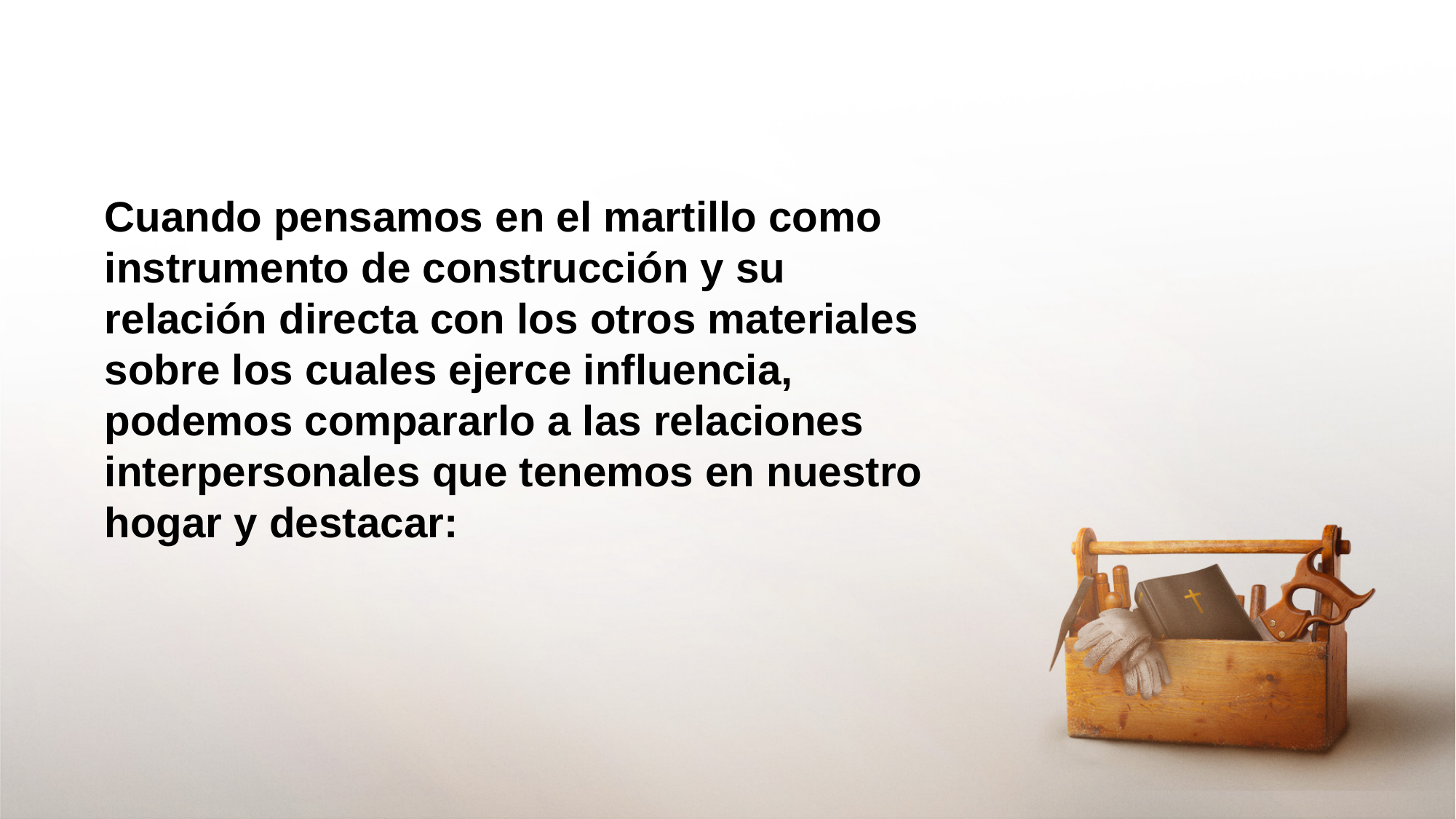

Cuando pensamos en el martillo como instrumento de construcción y su relación directa con los otros materiales sobre los cuales ejerce influencia, podemos compararlo a las relaciones interpersonales que tenemos en nuestro hogar y destacar: